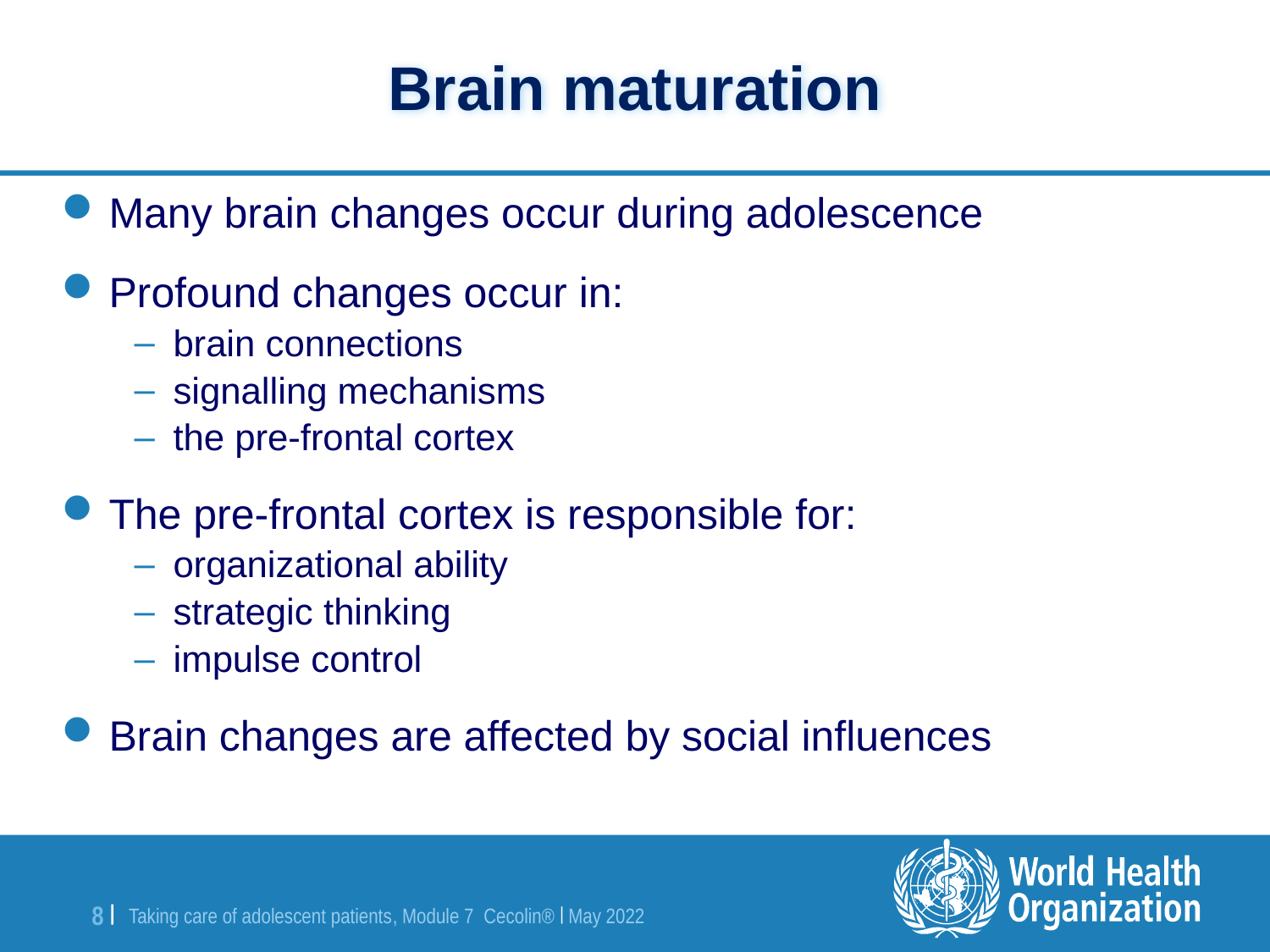

# Brain maturation
Many brain changes occur during adolescence
Profound changes occur in:
brain connections
signalling mechanisms
the pre-frontal cortex
The pre-frontal cortex is responsible for:
organizational ability
strategic thinking
impulse control
Brain changes are affected by social influences